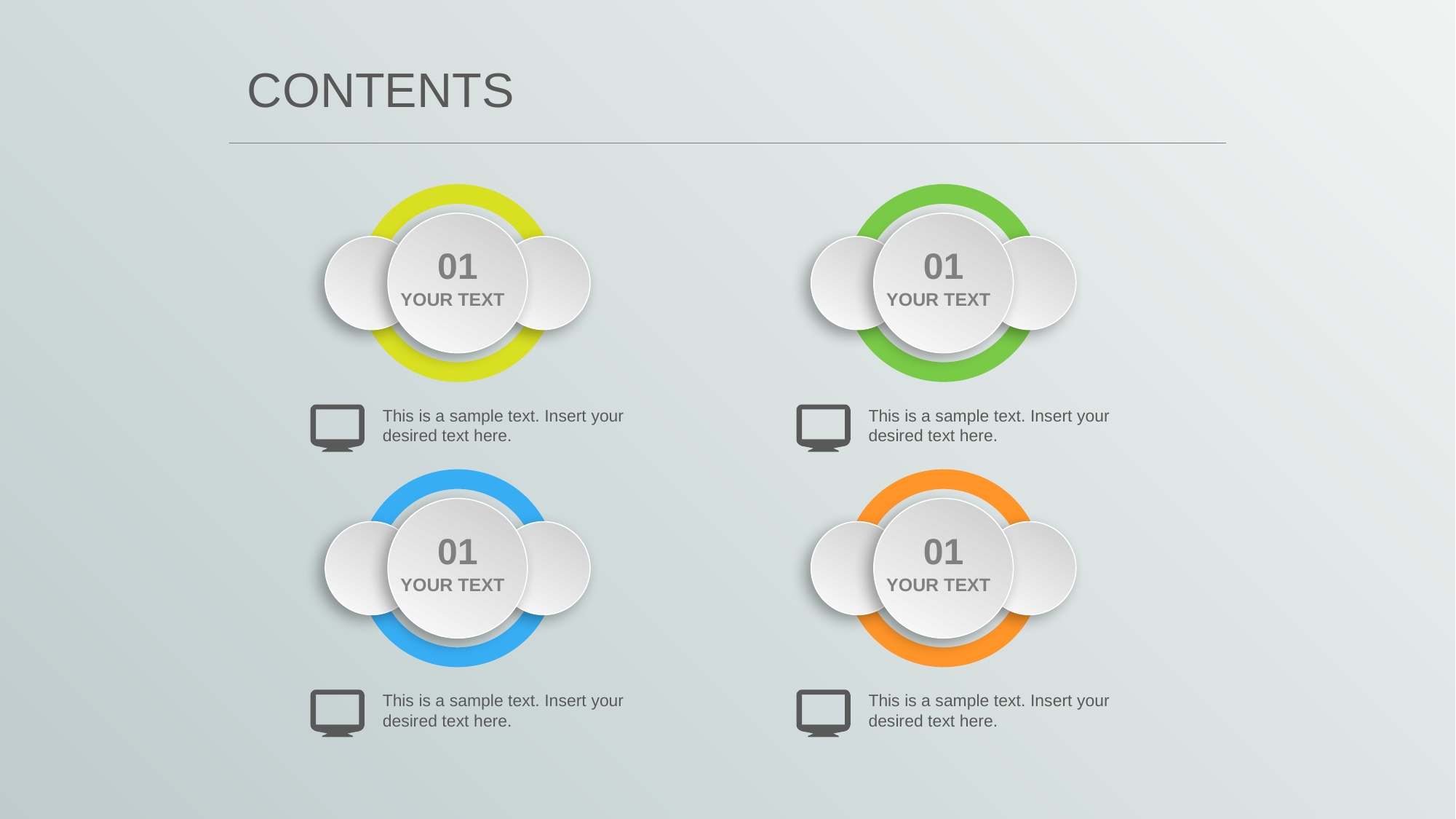

# CONTENTS

01
01
YOUR TEXT
YOUR TEXT

This is a sample text. Insert your desired text here.
This is a sample text. Insert your desired text here.

01
01
YOUR TEXT
YOUR TEXT

This is a sample text. Insert your desired text here.
This is a sample text. Insert your desired text here.